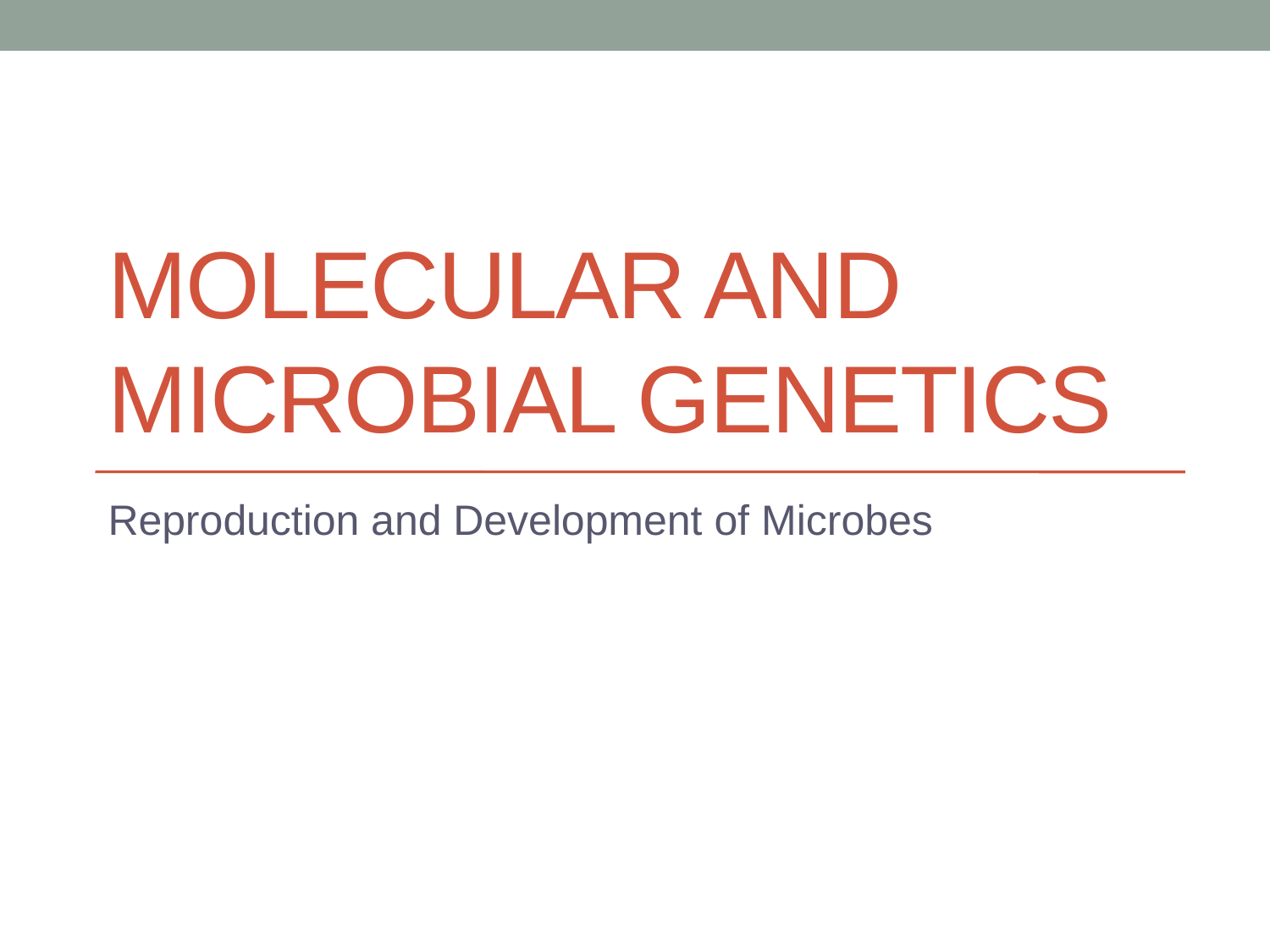

# Molecular and Microbial Genetics
Reproduction and Development of Microbes